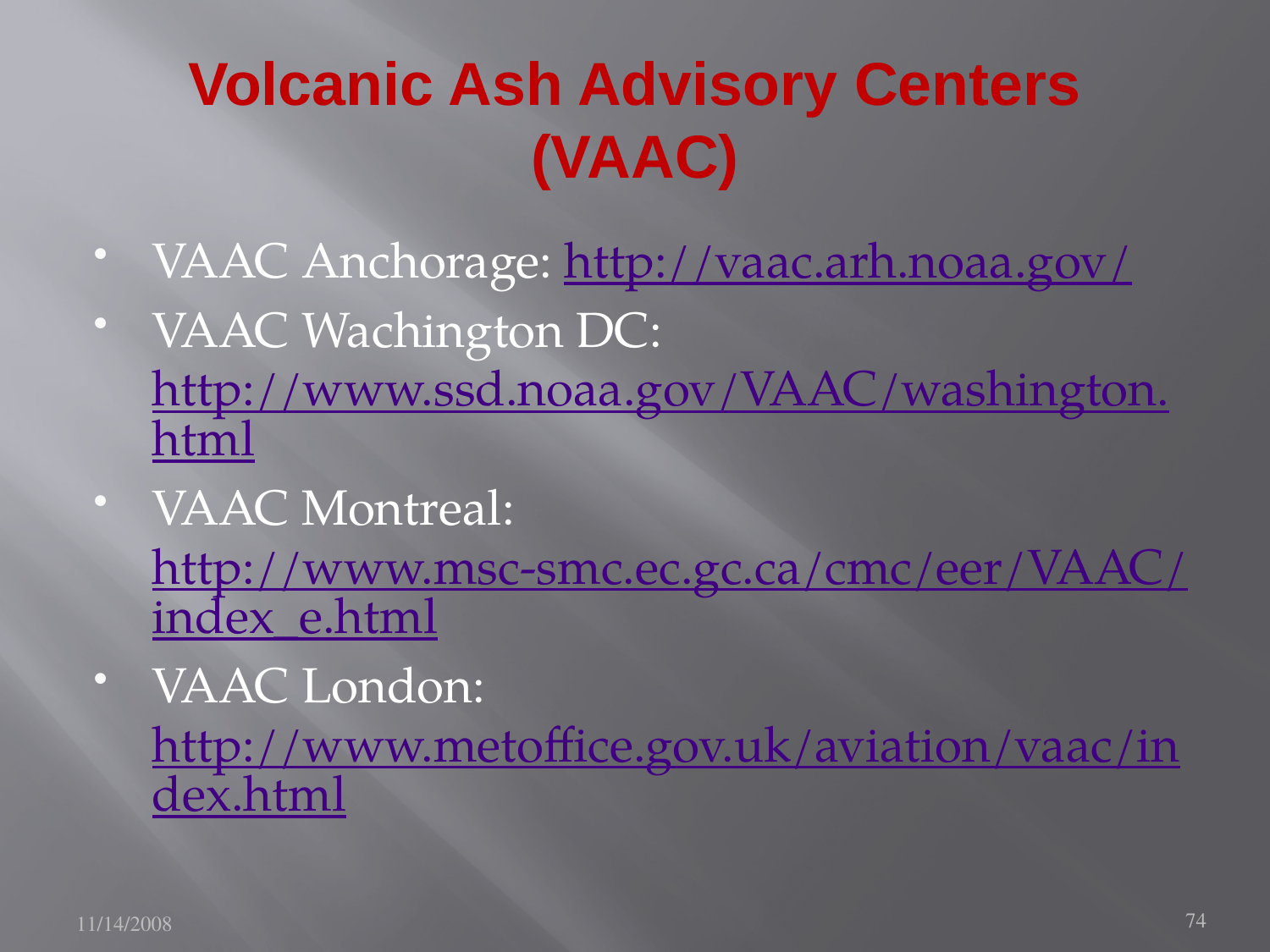

# Volcanic Ash Advisory Centers (VAAC)
VAAC Anchorage: http://vaac.arh.noaa.gov/
VAAC Wachington DC: http://www.ssd.noaa.gov/VAAC/washington.html
VAAC Montreal: http://www.msc-smc.ec.gc.ca/cmc/eer/VAAC/index_e.html
VAAC London: http://www.metoffice.gov.uk/aviation/vaac/index.html

11/14/2008
74